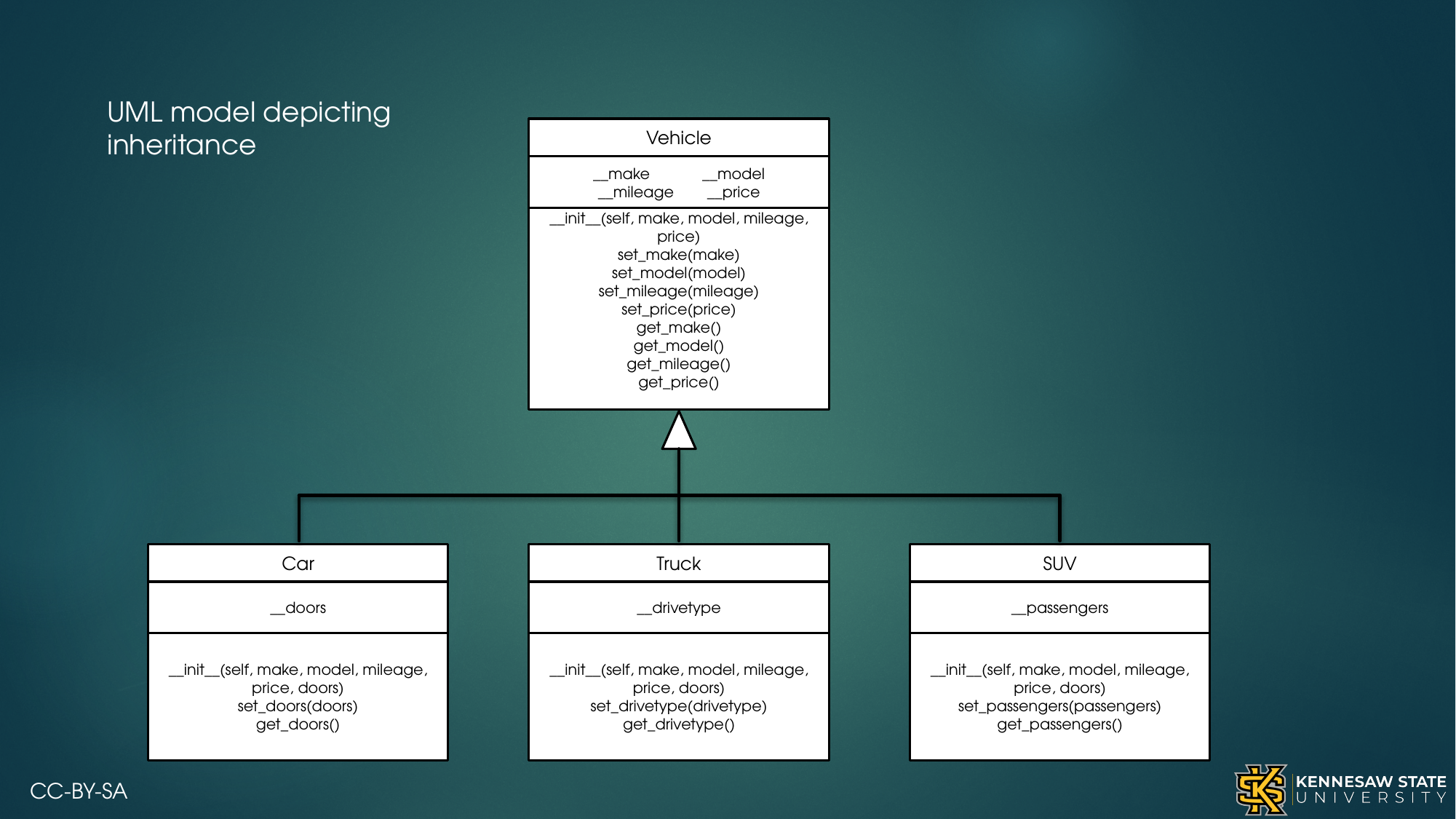

UML model depicting inheritance
Vehicle
__make	__model
__mileage	__price
__init__(self, make, model, mileage, price)
set_make(make)
set_model(model)
set_mileage(mileage)
set_price(price)
get_make()
get_model()
get_mileage()
get_price()

Car
Truck
SUV
__doors
__drivetype
__passengers
__init__(self, make, model, mileage, price, doors)
set_doors(doors)
get_doors()
__init__(self, make, model, mileage, price, doors)
set_drivetype(drivetype)
get_drivetype()
__init__(self, make, model, mileage, price, doors)
set_passengers(passengers)
get_passengers()